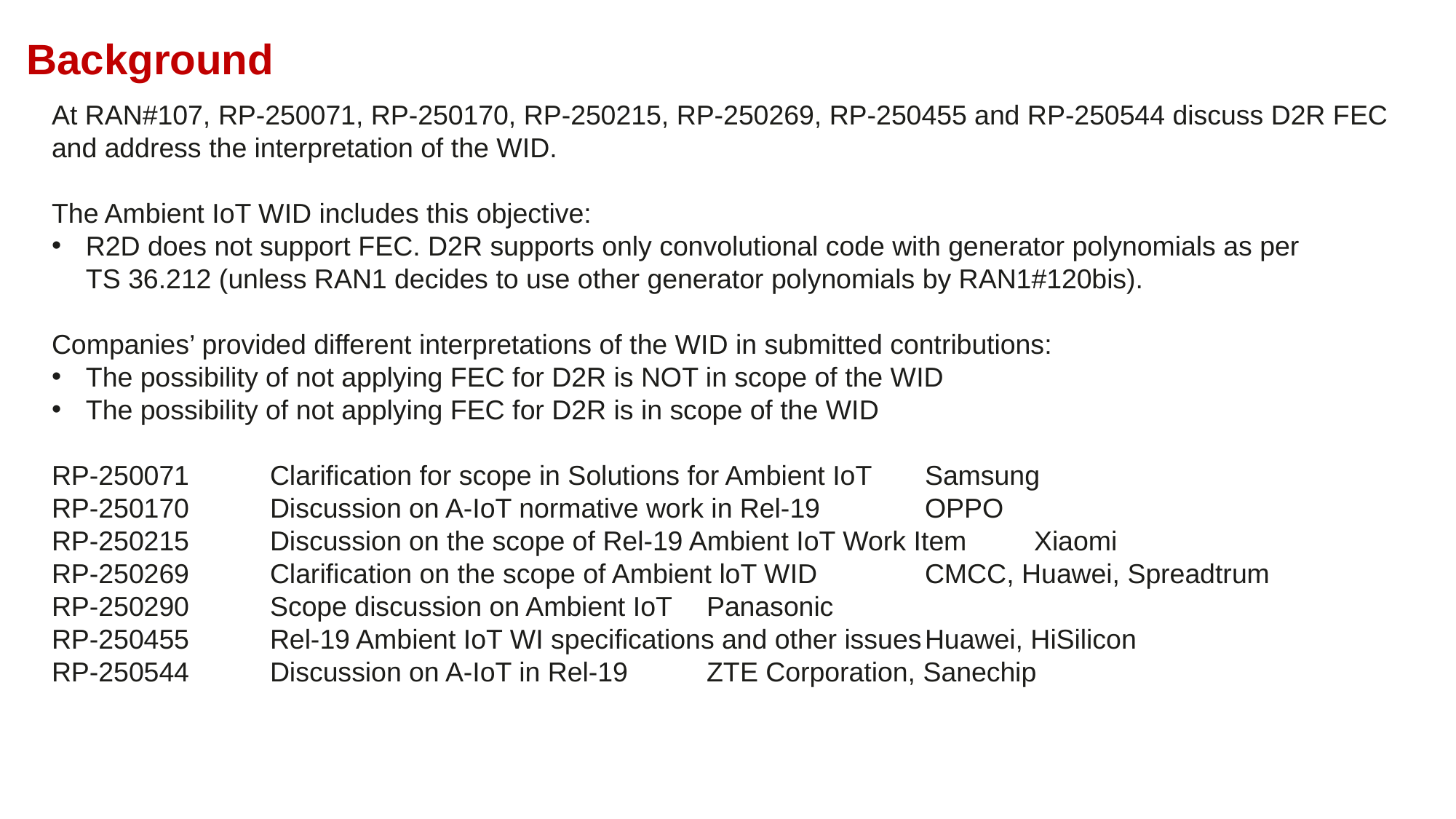

Background
At RAN#107, RP-250071, RP-250170, RP-250215, RP-250269, RP-250455 and RP-250544 discuss D2R FEC and address the interpretation of the WID.

The Ambient IoT WID includes this objective:
R2D does not support FEC. D2R supports only convolutional code with generator polynomials as per TS 36.212 (unless RAN1 decides to use other generator polynomials by RAN1#120bis).

Companies’ provided different interpretations of the WID in submitted contributions:
The possibility of not applying FEC for D2R is NOT in scope of the WID
The possibility of not applying FEC for D2R is in scope of the WID

RP-250071	Clarification for scope in Solutions for Ambient IoT	Samsung
RP-250170	Discussion on A-IoT normative work in Rel-19	OPPO
RP-250215	Discussion on the scope of Rel-19 Ambient IoT Work Item	Xiaomi
RP-250269	Clarification on the scope of Ambient loT WID	CMCC, Huawei, Spreadtrum
RP-250290	Scope discussion on Ambient IoT	Panasonic
RP-250455	Rel-19 Ambient IoT WI specifications and other issues	Huawei, HiSilicon
RP-250544	Discussion on A-IoT in Rel-19	ZTE Corporation, Sanechip